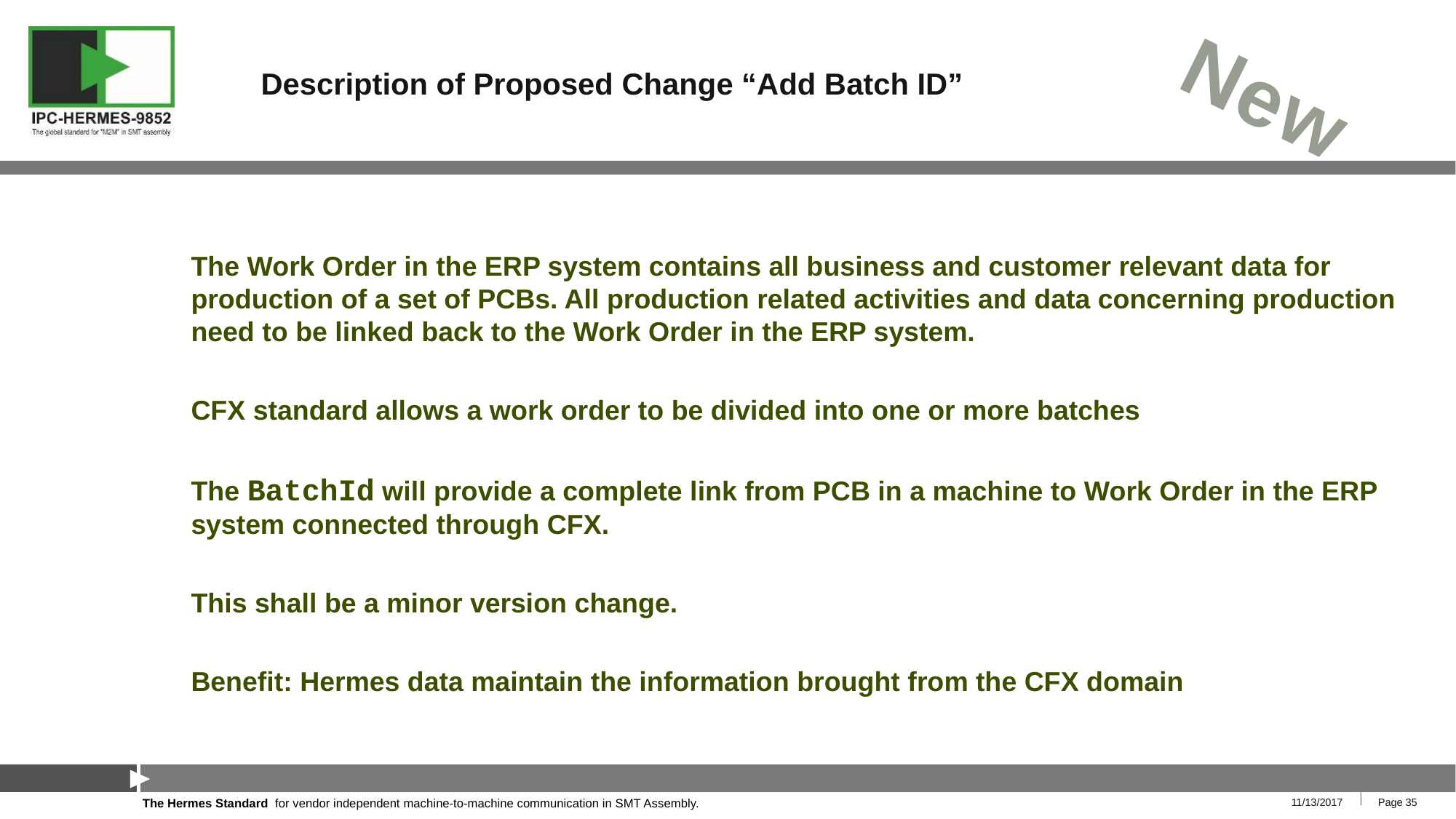

# Description of Proposed Change “Add Batch ID”
New
The Work Order in the ERP system contains all business and customer relevant data for production of a set of PCBs. All production related activities and data concerning production need to be linked back to the Work Order in the ERP system.
CFX standard allows a work order to be divided into one or more batches
The BatchId will provide a complete link from PCB in a machine to Work Order in the ERP system connected through CFX.
This shall be a minor version change.
Benefit: Hermes data maintain the information brought from the CFX domain
11/13/2017
Page 35